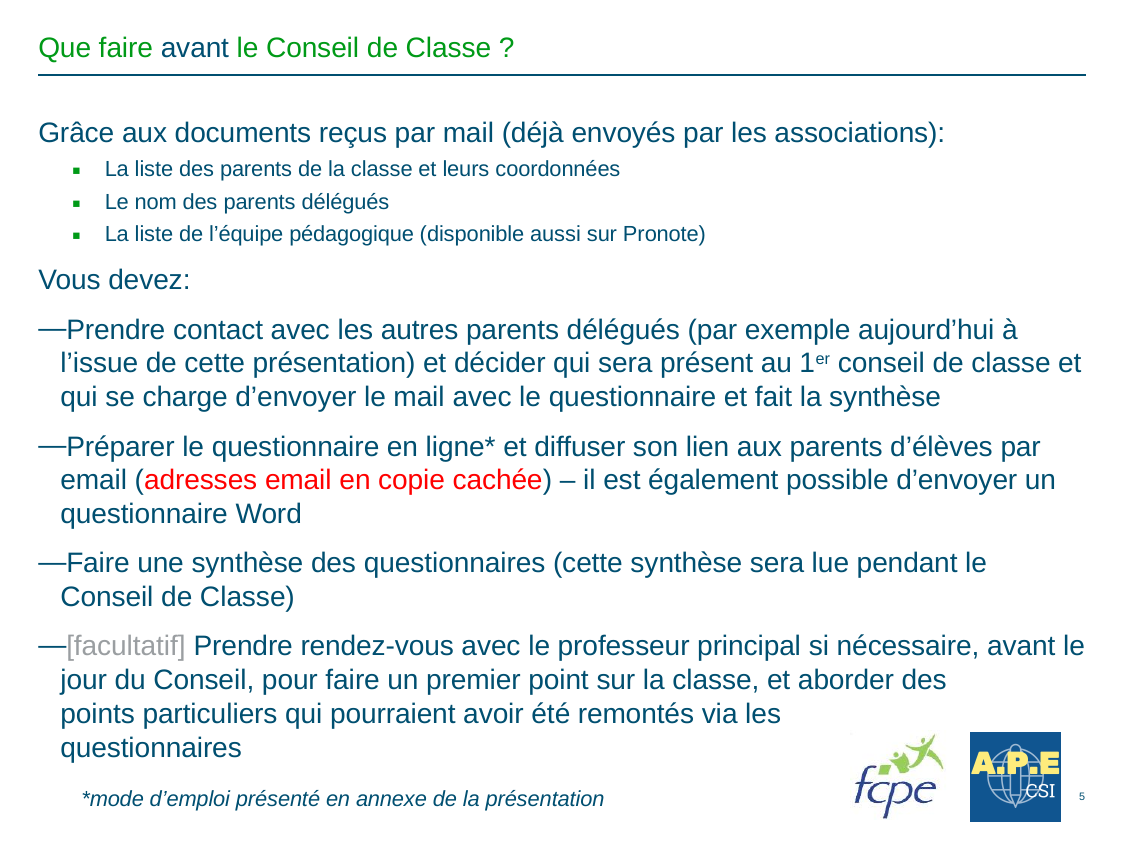

Que faire avant le Conseil de Classe ?
Grâce aux documents reçus par mail (déjà envoyés par les associations):
La liste des parents de la classe et leurs coordonnées
Le nom des parents délégués
La liste de l’équipe pédagogique (disponible aussi sur Pronote)
Vous devez:
Prendre contact avec les autres parents délégués (par exemple aujourd’hui à l’issue de cette présentation) et décider qui sera présent au 1er conseil de classe et qui se charge d’envoyer le mail avec le questionnaire et fait la synthèse
Préparer le questionnaire en ligne* et diffuser son lien aux parents d’élèves par email (adresses email en copie cachée) – il est également possible d’envoyer un questionnaire Word
Faire une synthèse des questionnaires (cette synthèse sera lue pendant le Conseil de Classe)
[facultatif] Prendre rendez-vous avec le professeur principal si nécessaire, avant le jour du Conseil, pour faire un premier point sur la classe, et aborder des
points particuliers qui pourraient avoir été remontés via les
questionnaires

*mode d’emploi présenté en annexe de la présentation
5